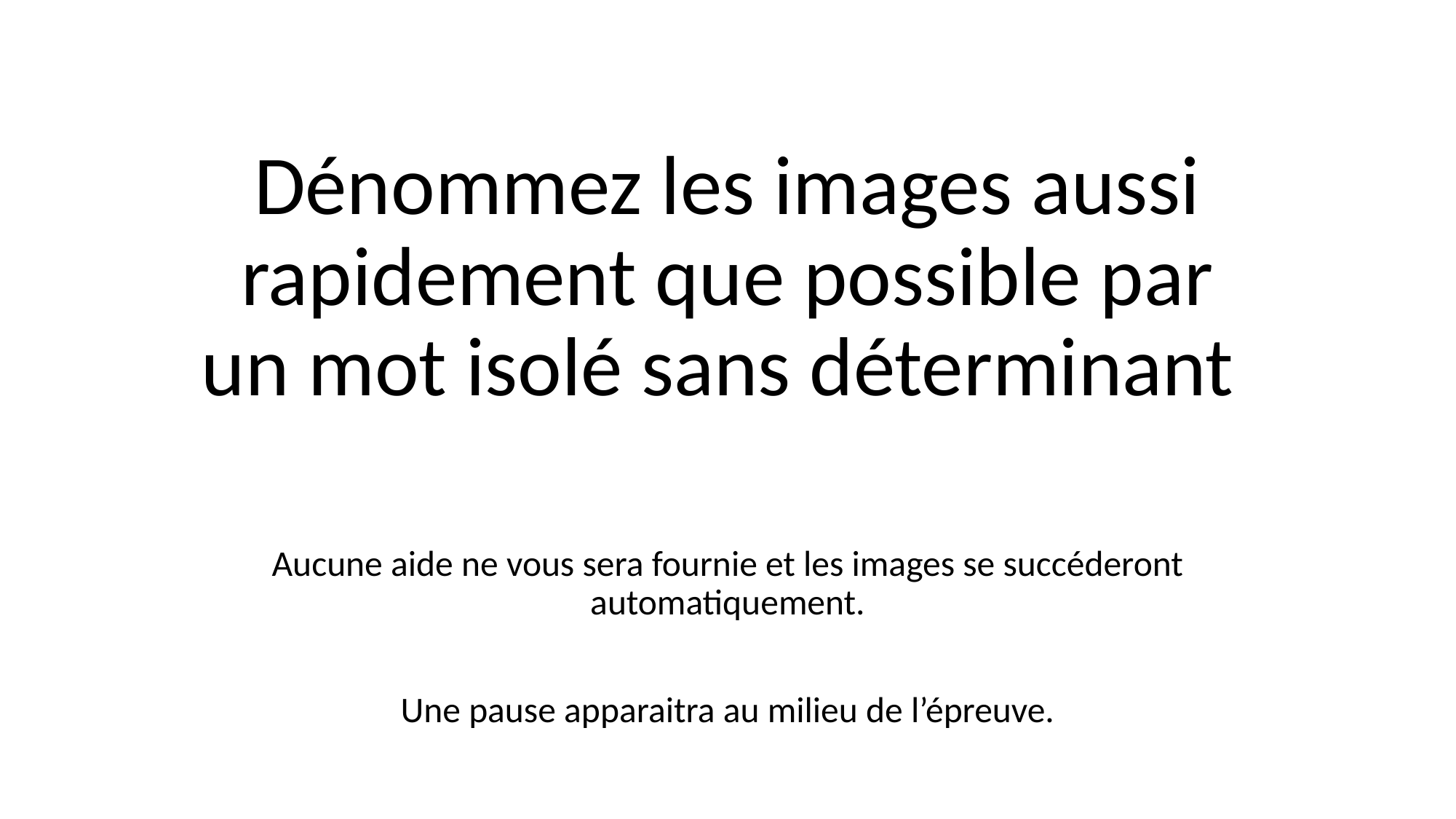

# Dénommez les images aussi rapidement que possible par un mot isolé sans déterminant
Aucune aide ne vous sera fournie et les images se succéderont automatiquement.

Une pause apparaitra au milieu de l’épreuve.